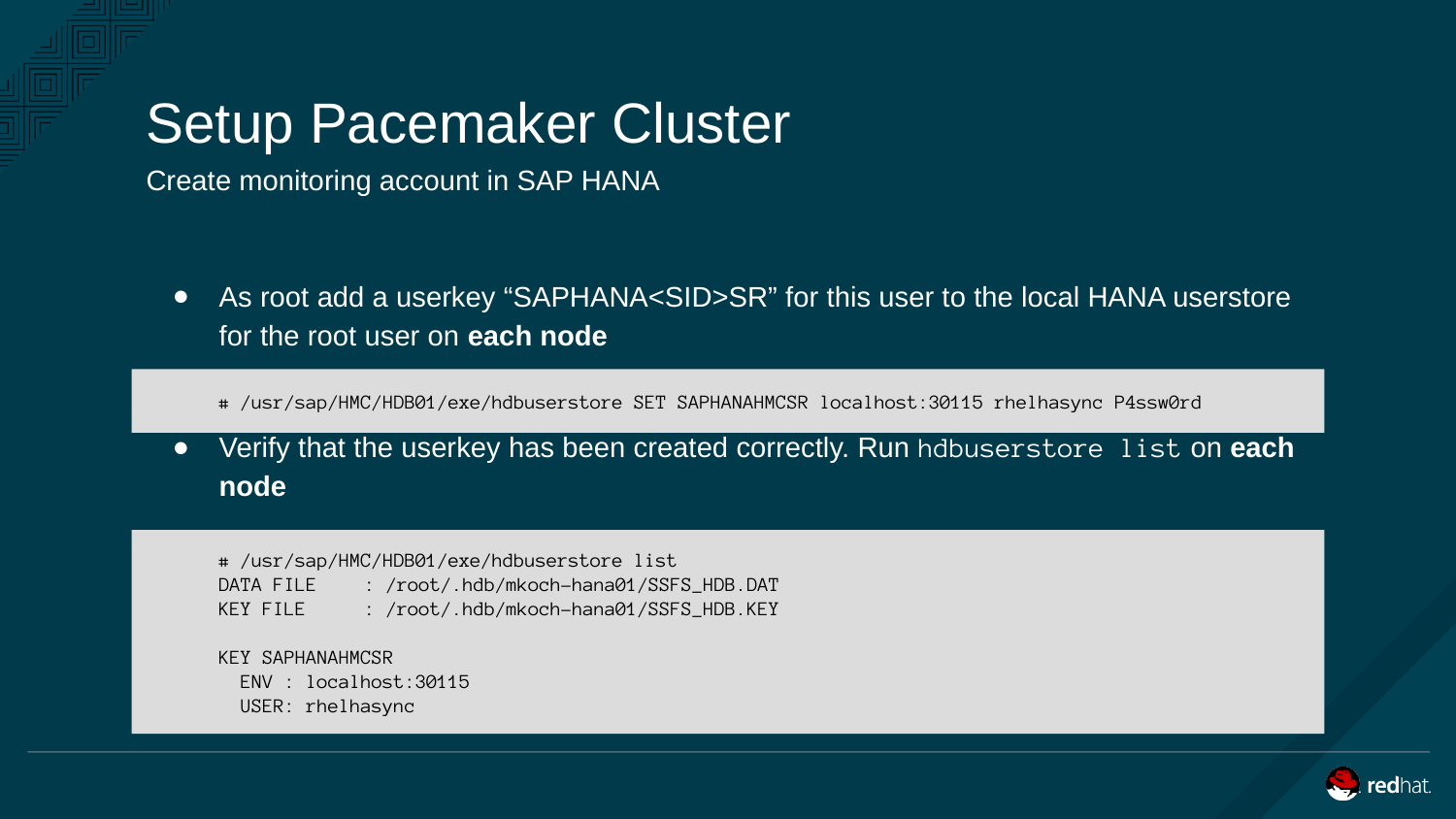

# Setup Pacemaker Cluster
Create monitoring account in SAP HANA
As root add a userkey “SAPHANA<SID>SR” for this user to the local HANA userstore for the root user on each node
Verify that the userkey has been created correctly. Run hdbuserstore list on each node
# /usr/sap/HMC/HDB01/exe/hdbuserstore SET SAPHANAHMCSR localhost:30115 rhelhasync P4ssw0rd
# /usr/sap/HMC/HDB01/exe/hdbuserstore list
DATA FILE   	: /root/.hdb/mkoch-hana01/SSFS_HDB.DAT
KEY FILE    	: /root/.hdb/mkoch-hana01/SSFS_HDB.KEY

KEY SAPHANAHMCSR
  ENV : localhost:30115
  USER: rhelhasync